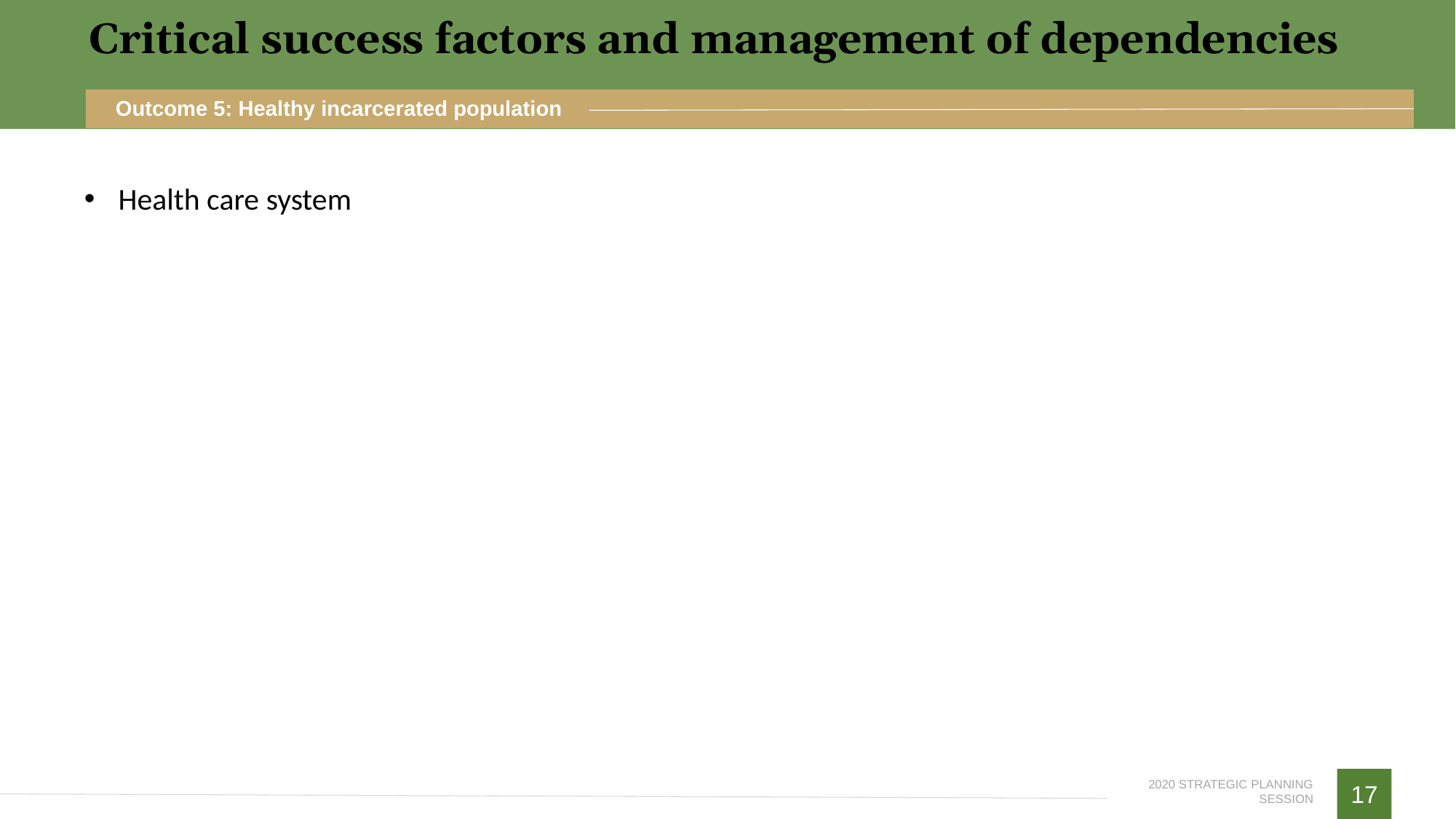

Critical success factors and management of dependencies
Outcome 5: Healthy incarcerated population
Health care system